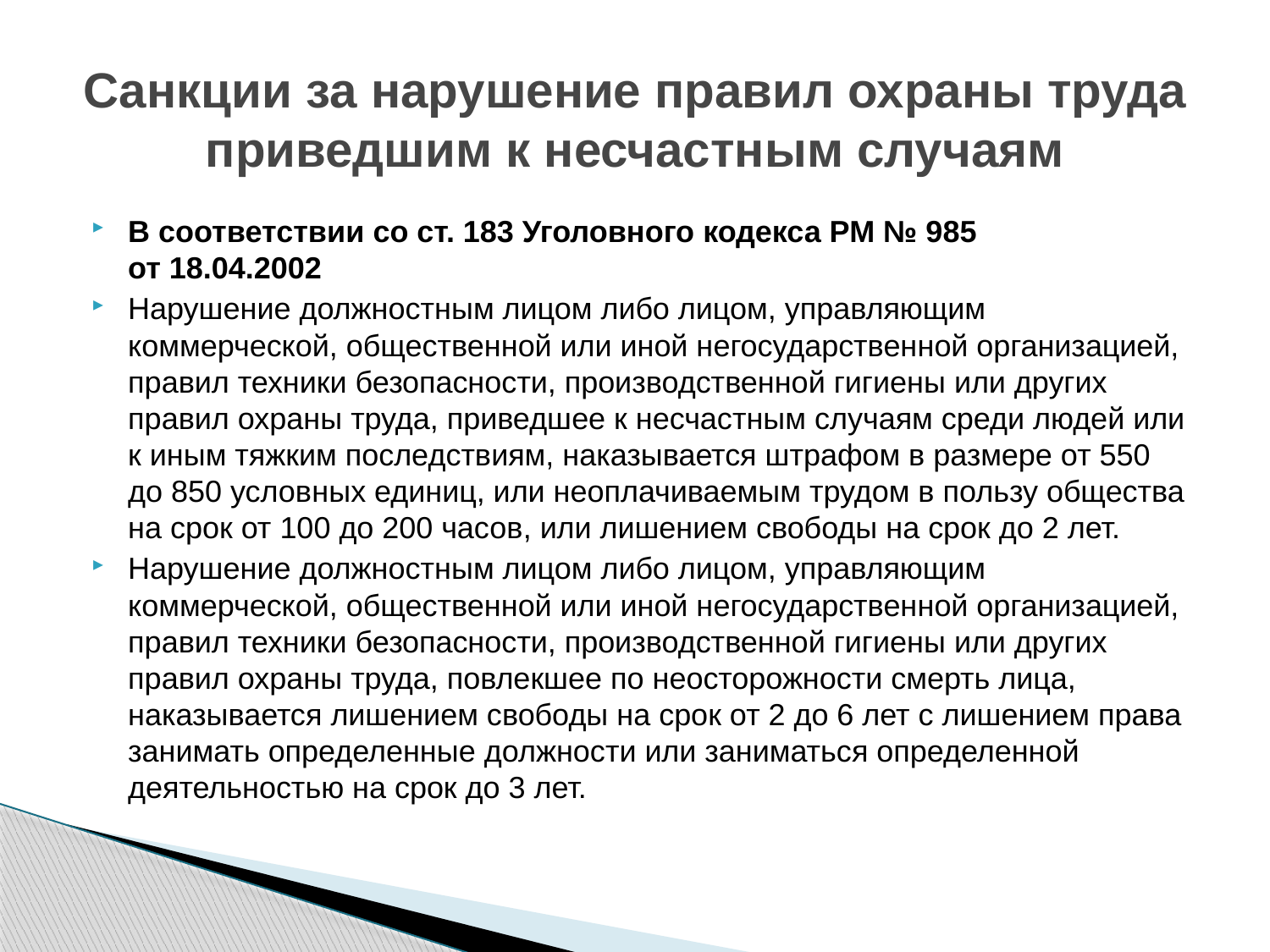

# Санкции за нарушение правил охраны труда приведшим к несчастным случаям
В соответствии со ст. 183 Уголовного кодекса РМ № 985
от 18.04.2002
Нарушение должностным лицом либо лицом, управляющим коммерческой, общественной или иной негосударственной организацией, правил техники безопасности, производственной гигиены или других правил охраны труда, приведшее к несчастным случаям среди людей или к иным тяжким последствиям, наказывается штрафом в размере от 550 до 850 условных единиц, или неоплачиваемым трудом в пользу общества на срок от 100 до 200 часов, или лишением свободы на срок до 2 лет.
Нарушение должностным лицом либо лицом, управляющим коммерческой, общественной или иной негосударственной организацией, правил техники безопасности, производственной гигиены или других правил охраны труда, повлекшее по неосторожности смерть лица, наказывается лишением свободы на срок от 2 до 6 лет с лишением права занимать определенные должности или заниматься определенной деятельностью на срок до 3 лет.